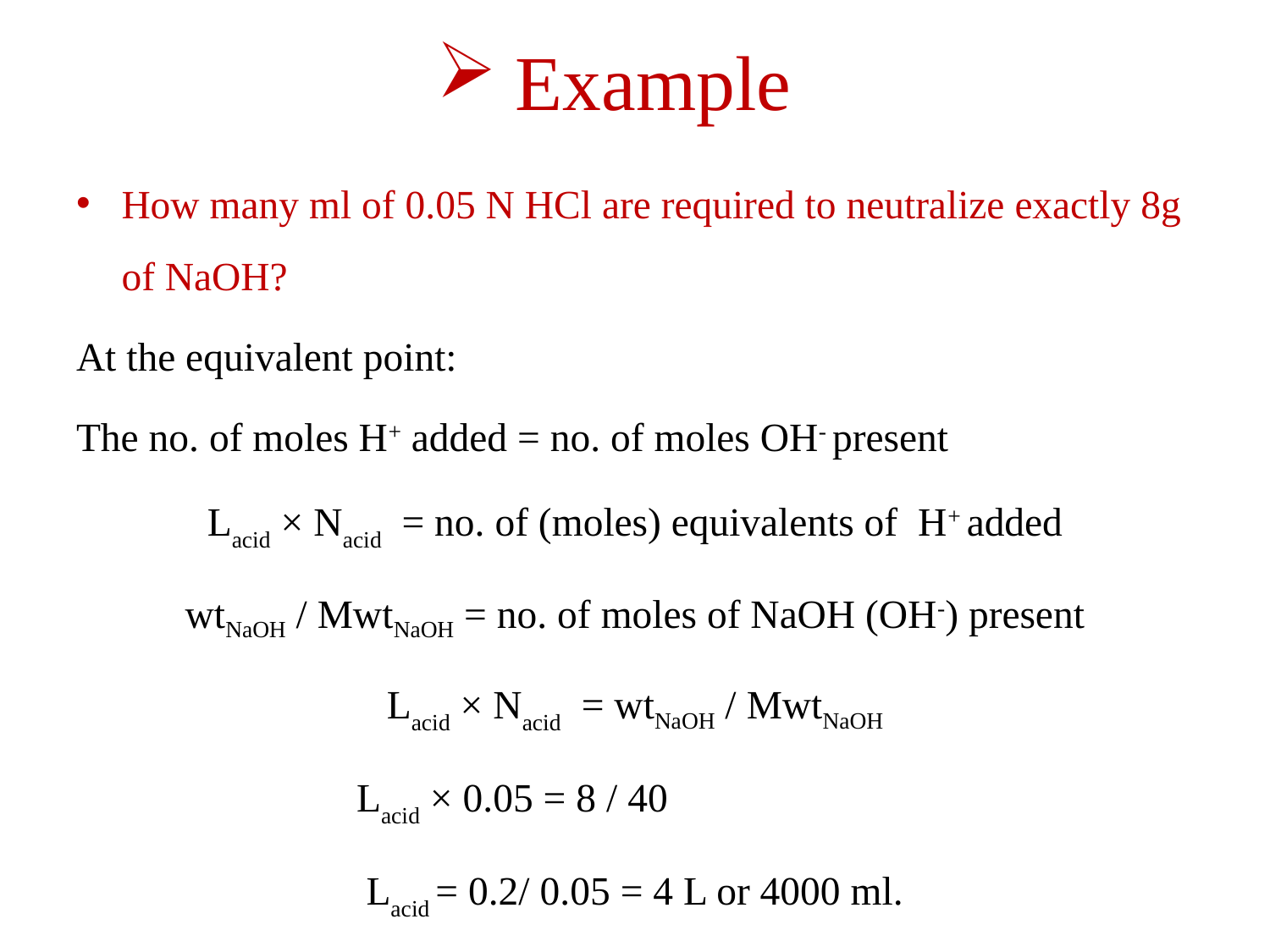

# Example
How many ml of 0.05 N HCl are required to neutralize exactly 8g of NaOH?
At the equivalent point:
The no. of moles H+ added = no. of moles OH- present
Lacid × Nacid  = no. of (moles) equivalents of  H+ added
wtNaOH / MwtNaOH = no. of moles of NaOH (OH-) present
Lacid × Nacid  = wtNaOH / MwtNaOH
                            Lacid × 0.05 = 8 / 40
Lacid = 0.2/ 0.05 = 4 L or 4000 ml.